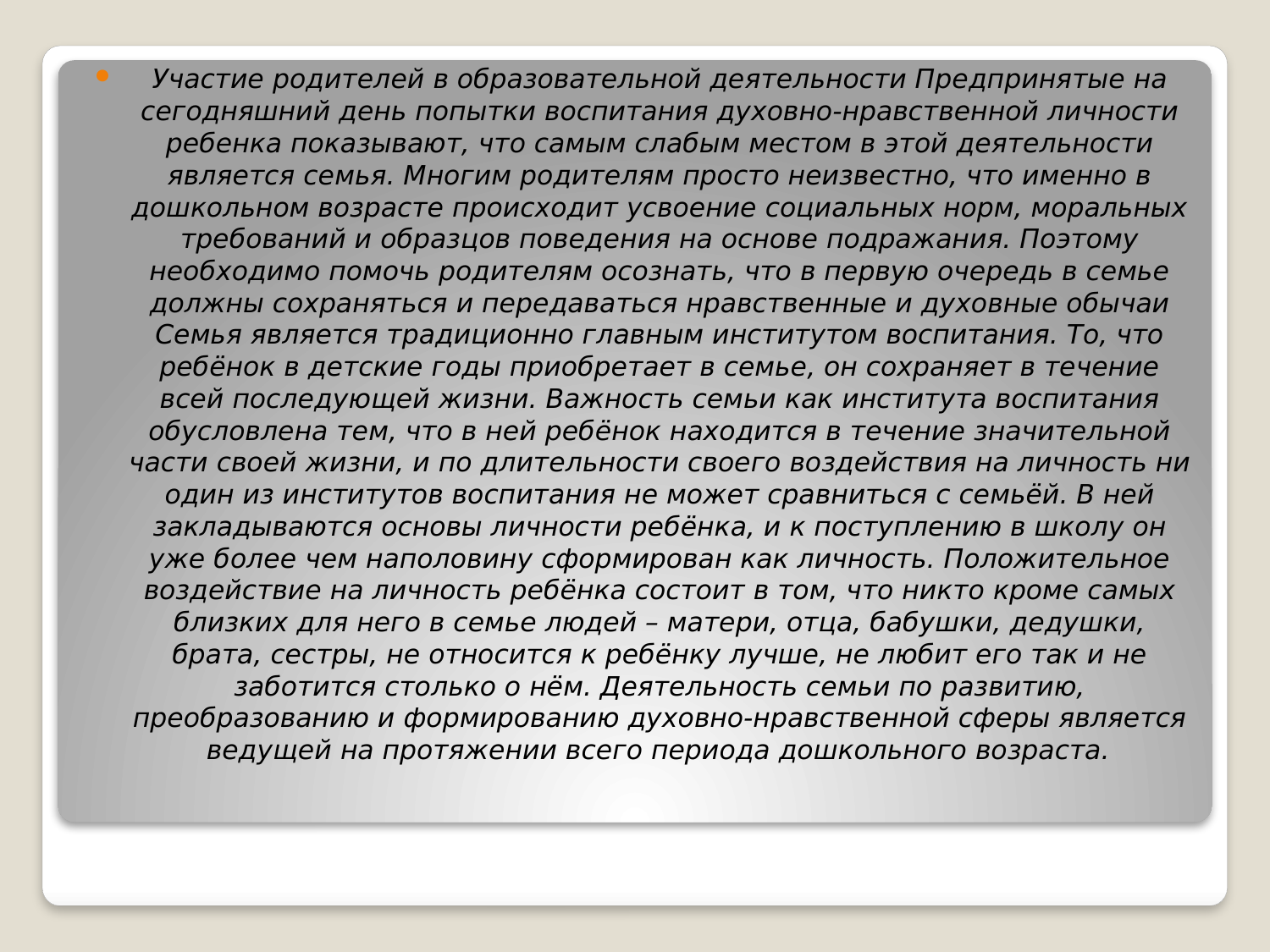

Участие родителей в образовательной деятельности Предпринятые на сегодняшний день попытки воспитания духовно-нравственной личности ребенка показывают, что самым слабым местом в этой деятельности является семья. Многим родителям просто неизвестно, что именно в дошкольном возрасте происходит усвоение социальных норм, моральных требований и образцов поведения на основе подражания. Поэтому необходимо помочь родителям осознать, что в первую очередь в семье должны сохраняться и передаваться нравственные и духовные обычаи Семья является традиционно главным институтом воспитания. То, что ребёнок в детские годы приобретает в семье, он сохраняет в течение всей последующей жизни. Важность семьи как института воспитания обусловлена тем, что в ней ребёнок находится в течение значительной части своей жизни, и по длительности своего воздействия на личность ни один из институтов воспитания не может сравниться с семьёй. В ней закладываются основы личности ребёнка, и к поступлению в школу он уже более чем наполовину сформирован как личность. Положительное воздействие на личность ребёнка состоит в том, что никто кроме самых близких для него в семье людей – матери, отца, бабушки, дедушки, брата, сестры, не относится к ребёнку лучше, не любит его так и не заботится столько о нём. Деятельность семьи по развитию, преобразованию и формированию духовно-нравственной сферы является ведущей на протяжении всего периода дошкольного возраста.